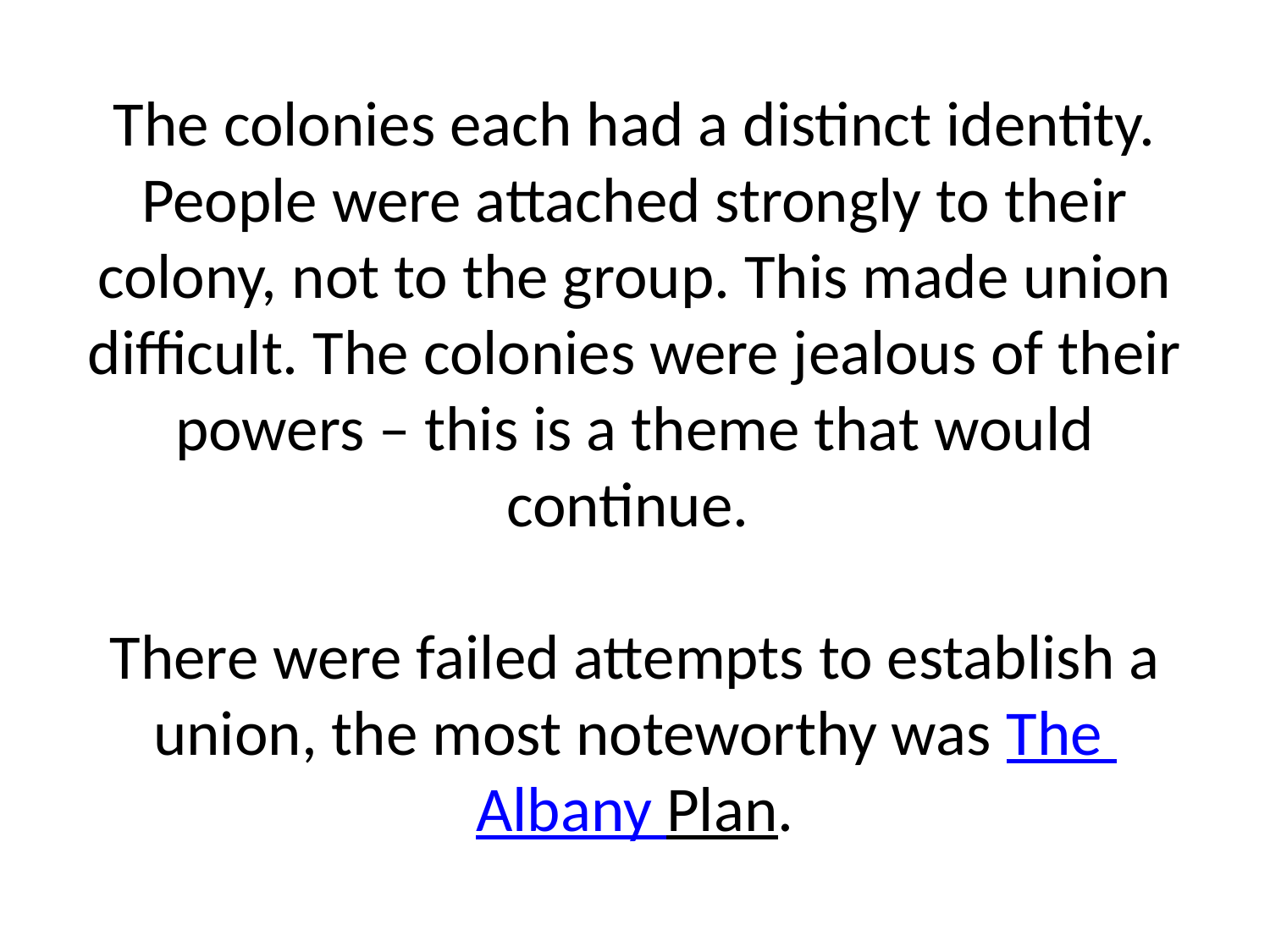

# The colonies each had a distinct identity. People were attached strongly to their colony, not to the group. This made union difficult. The colonies were jealous of their powers – this is a theme that would continue. There were failed attempts to establish a union, the most noteworthy was The Albany Plan.